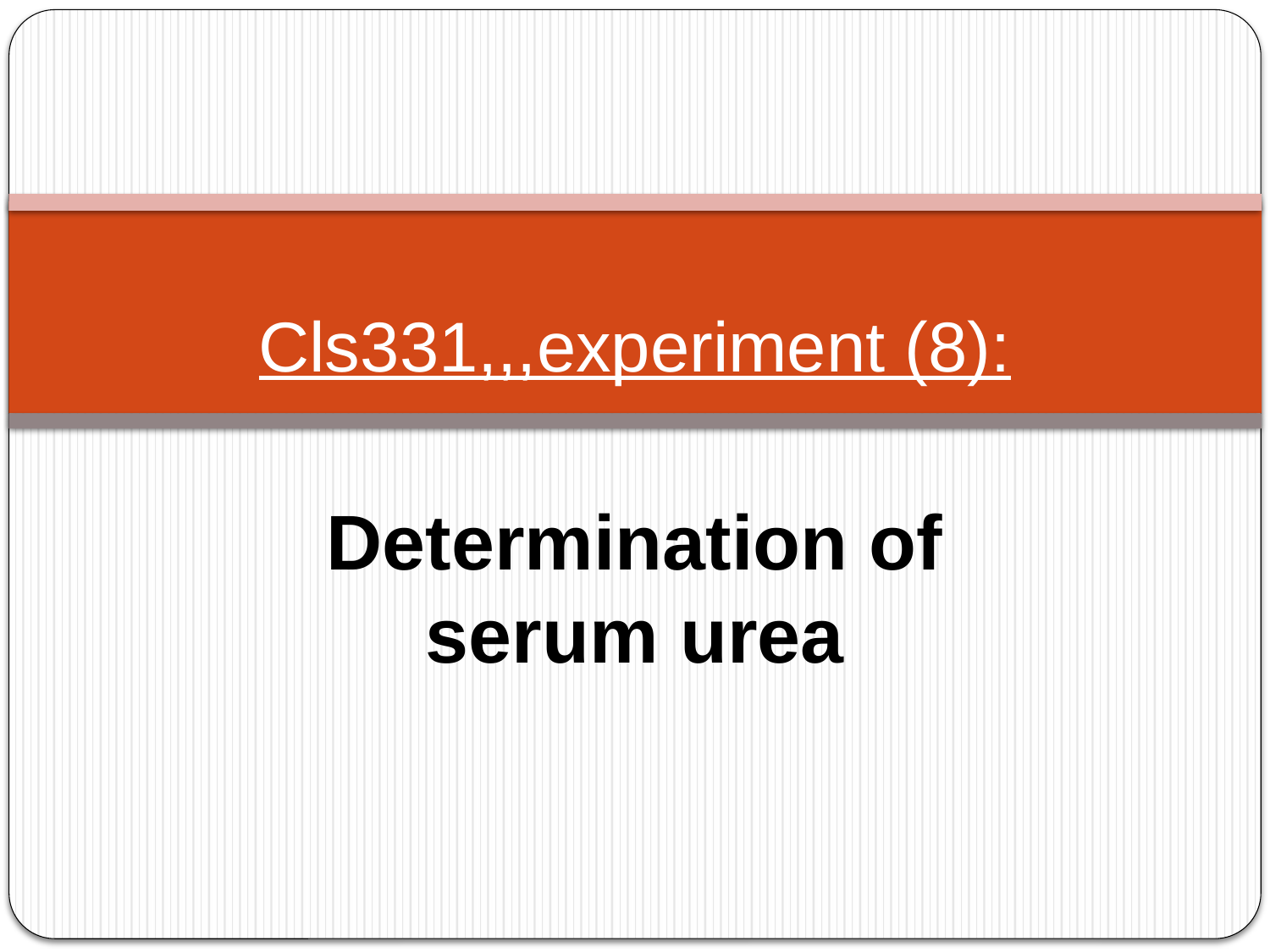

# Cls331,,,experiment (8):
Determination of serum urea